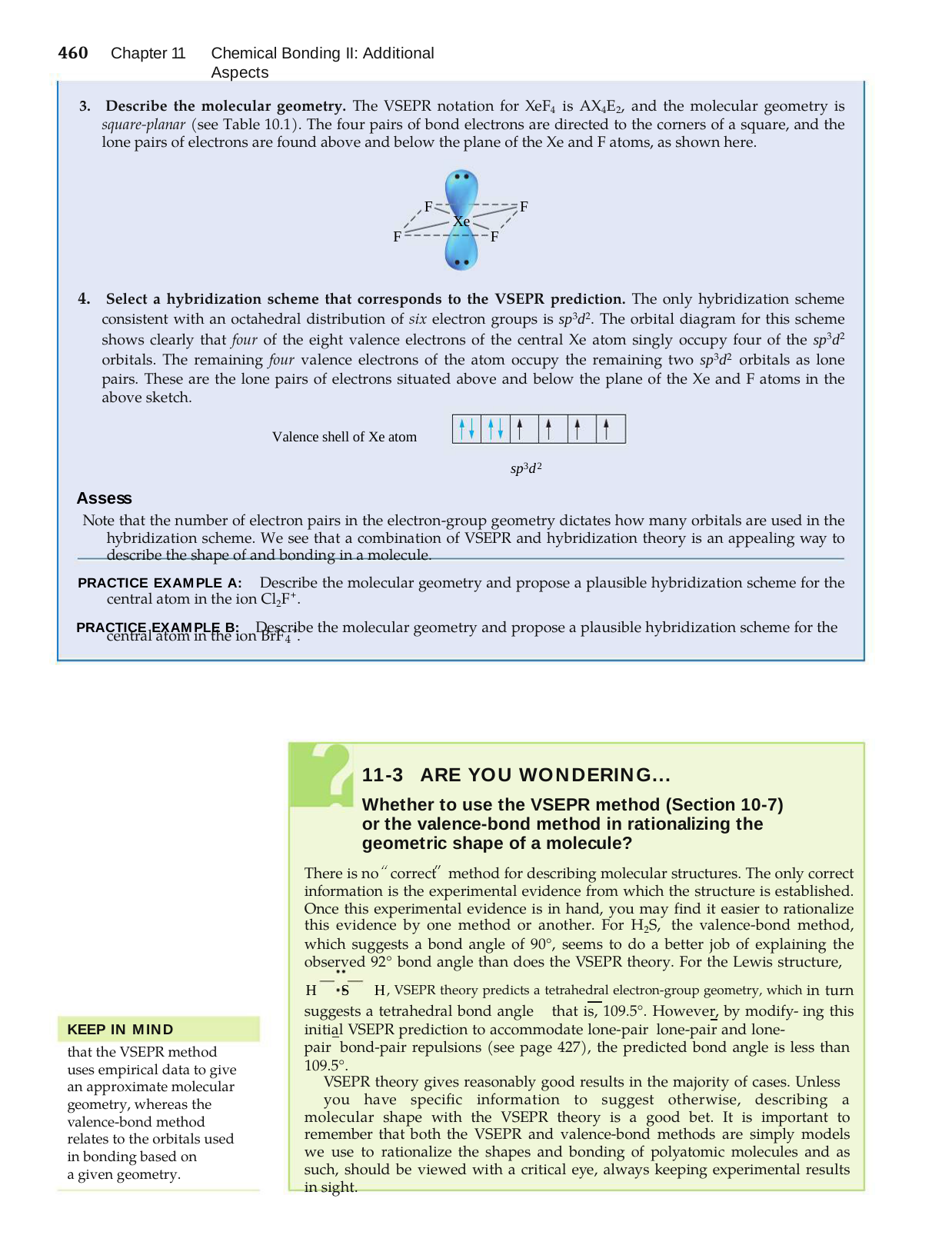

460	Chapter 11
Chemical Bonding II: Additional Aspects
3.   Describe the molecular geometry. The VSEPR notation for XeF4  is AX4E2, and the molecular geometry is square-planar (see Table 10.1). The four pairs of bond electrons are directed to the corners of a square, and the lone pairs of electrons are found above and below the plane of the Xe and F atoms, as shown here.
F
F
Xe
F
F
4.   Select a hybridization scheme that corresponds to the VSEPR prediction. The only hybridization scheme consistent with an octahedral distribution of six electron groups is sp3d2. The orbital diagram for this scheme shows clearly that four of the eight valence electrons of the central Xe atom singly occupy four of the sp3d2 orbitals. The remaining four valence electrons of the atom occupy the remaining two sp3d2  orbitals as lone pairs. These are the lone pairs of electrons situated above and below the plane of the Xe and F atoms in the above sketch.

Valence shell of Xe atom
sp3d2
Assess
Note that the number of electron pairs in the electron-group geometry dictates how many orbitals are used in the hybridization scheme. We see that a combination of VSEPR and hybridization theory is an appealing way to describe the shape of and bonding in a molecule.
PRACTICE EXAMPLE A:    Describe the molecular geometry and propose a plausible hybridization scheme for the central atom in the ion Cl2F+.
PRACTICE EXAMPLE B:    Describe the molecular geometry and propose a plausible hybridization scheme for the
+
central atom in the ion BrF                     .
4
11-3   ARE YOU WONDERING...
Whether to use the VSEPR method (Section 10-7) or the valence-bond method in rationalizing the geometric shape of a molecule?
There is no   correct   method for describing molecular structures. The only correct information is the experimental evidence from which the structure is established. Once this experimental evidence is in hand, you may find it easier to rationalize this evidence by one method or another. For H2S,  the valence-bond method, which suggests a bond angle of 90°, seems to do a better job of explaining the observed 92° bond angle than does the VSEPR theory. For the Lewis structure,
H     S     H, VSEPR theory predicts a tetrahedral electron-group geometry, which in turn suggests a tetrahedral bond angle    that is, 109.5°. However, by modify- ing this initial VSEPR prediction to accommodate lone-pair  lone-pair and lone-
pair  bond-pair repulsions (see page 427), the predicted bond angle is less than 109.5°.
VSEPR theory gives reasonably good results in the majority of cases. Unless
you have specific information to suggest otherwise, describing a molecular shape with the VSEPR theory is a good bet. It is important to remember that both the VSEPR and valence-bond methods are simply models we use to rationalize the shapes and bonding of polyatomic molecules and as such, should be viewed with a critical eye, always keeping experimental results in sight.

KEEP IN MIND
that the VSEPR method uses empirical data to give an approximate molecular geometry, whereas the valence-bond method relates to the orbitals used  in bonding based on
a given geometry.